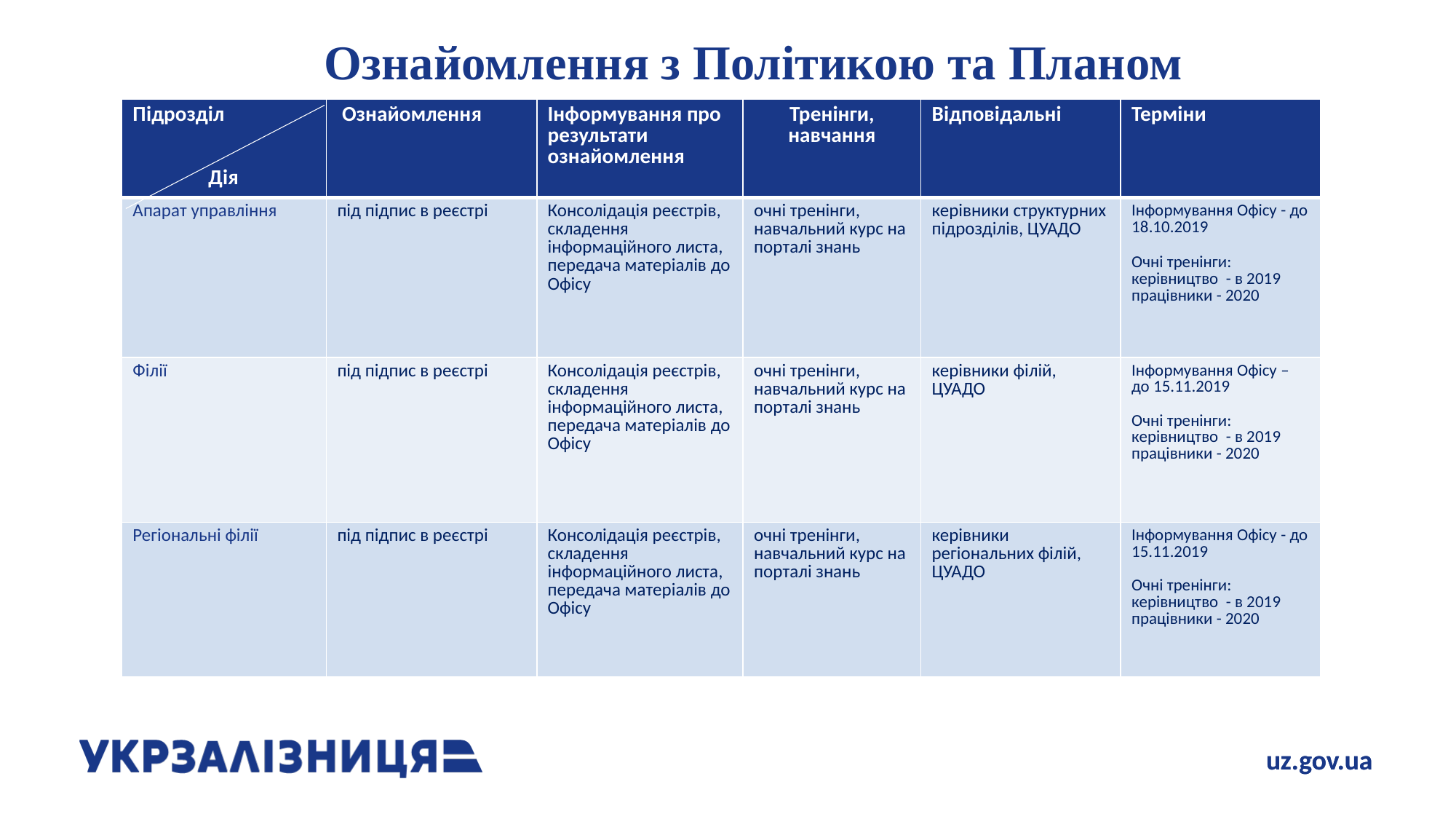

# Ознайомлення з Політикою та Планом
| Підрозділ Дія | Ознайомлення | Інформування про результати ознайомлення | Тренінги, навчання | Відповідальні | Терміни |
| --- | --- | --- | --- | --- | --- |
| Апарат управління | під підпис в реєстрі | Консолідація реєстрів, складення інформаційного листа, передача матеріалів до Офісу | очні тренінги, навчальний курс на порталі знань | керівники структурних підрозділів, ЦУАДО | Інформування Офісу - до 18.10.2019 Очні тренінги: керівництво - в 2019 працівники - 2020 |
| Філії | під підпис в реєстрі | Консолідація реєстрів, складення інформаційного листа, передача матеріалів до Офісу | очні тренінги, навчальний курс на порталі знань | керівники філій, ЦУАДО | Інформування Офісу – до 15.11.2019 Очні тренінги: керівництво - в 2019 працівники - 2020 |
| Регіональні філії | під підпис в реєстрі | Консолідація реєстрів, складення інформаційного листа, передача матеріалів до Офісу | очні тренінги, навчальний курс на порталі знань | керівники регіональних філій, ЦУАДО | Інформування Офісу - до 15.11.2019 Очні тренінги: керівництво - в 2019 працівники - 2020 |